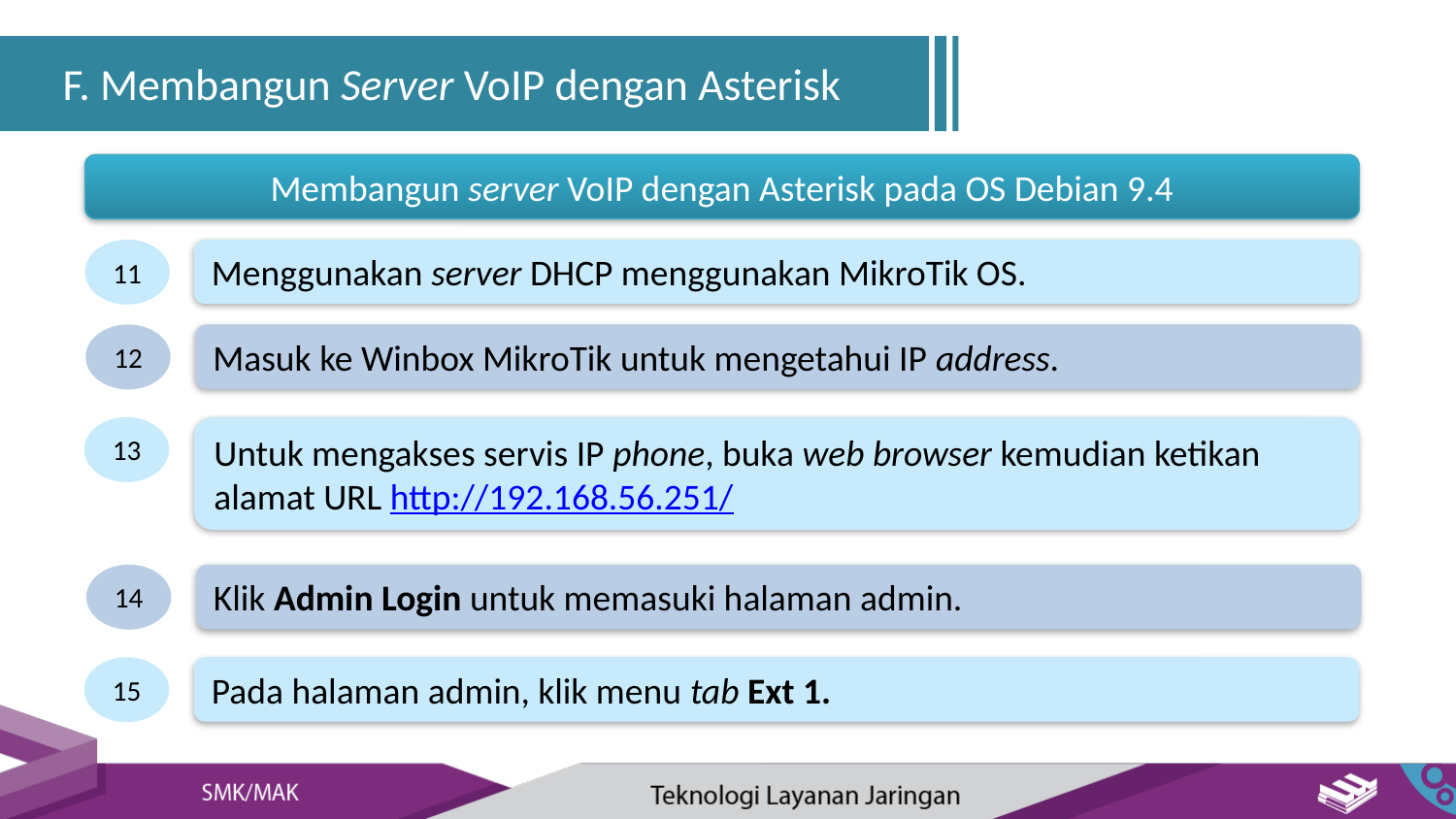

F. Membangun Server VoIP dengan Asterisk
Membangun server VoIP dengan Asterisk pada OS Debian 9.4
11
Menggunakan server DHCP menggunakan MikroTik OS.
12
Masuk ke Winbox MikroTik untuk mengetahui IP address.
13
Untuk mengakses servis IP phone, buka web browser kemudian ketikan alamat URL http://192.168.56.251/
14
Klik Admin Login untuk memasuki halaman admin.
15
Pada halaman admin, klik menu tab Ext 1.